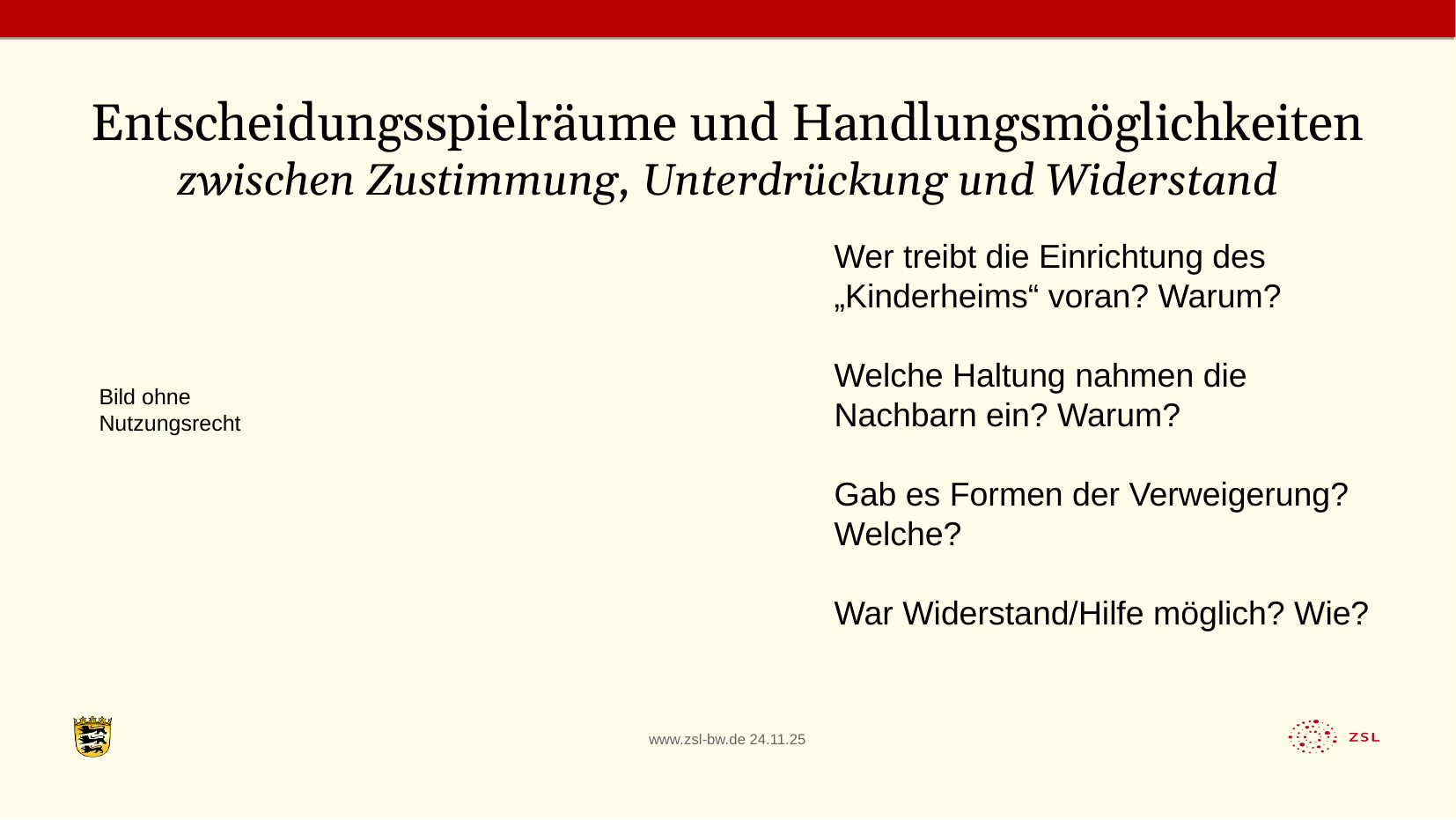

Entscheidungsspielräume und Handlungsmöglichkeiten
zwischen Zustimmung, Unterdrückung und Widerstand

Wer treibt die Einrichtung des „Kinderheims“ voran? Warum?

Welche Haltung nahmen die Nachbarn ein? Warum?

Gab es Formen der Verweigerung? Welche?

War Widerstand/Hilfe möglich? Wie?
Bild ohne Nutzungsrecht